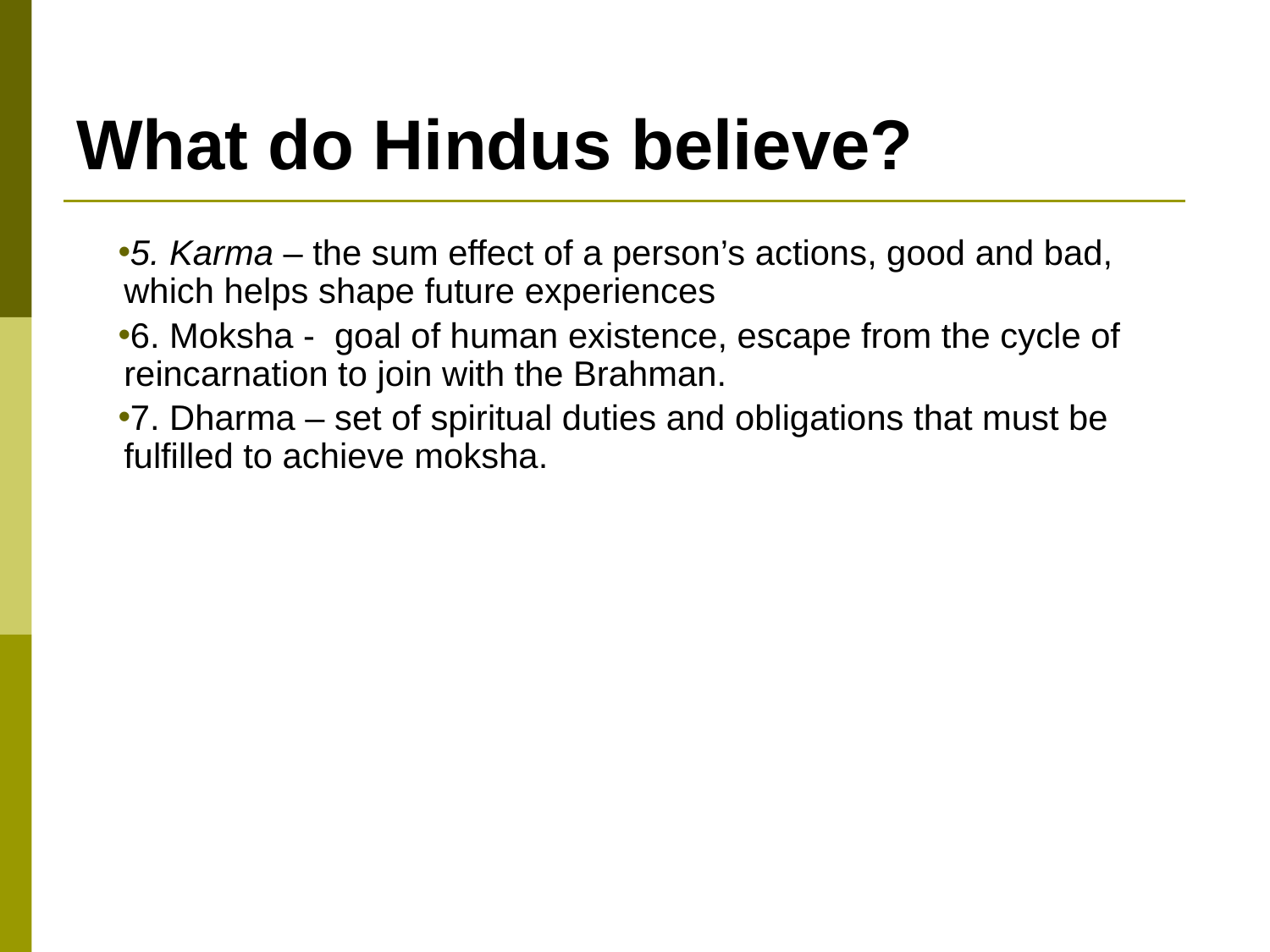

# What do Hindus believe?
5. Karma – the sum effect of a person’s actions, good and bad, which helps shape future experiences
6. Moksha -  goal of human existence, escape from the cycle of reincarnation to join with the Brahman.
7. Dharma – set of spiritual duties and obligations that must be fulfilled to achieve moksha.